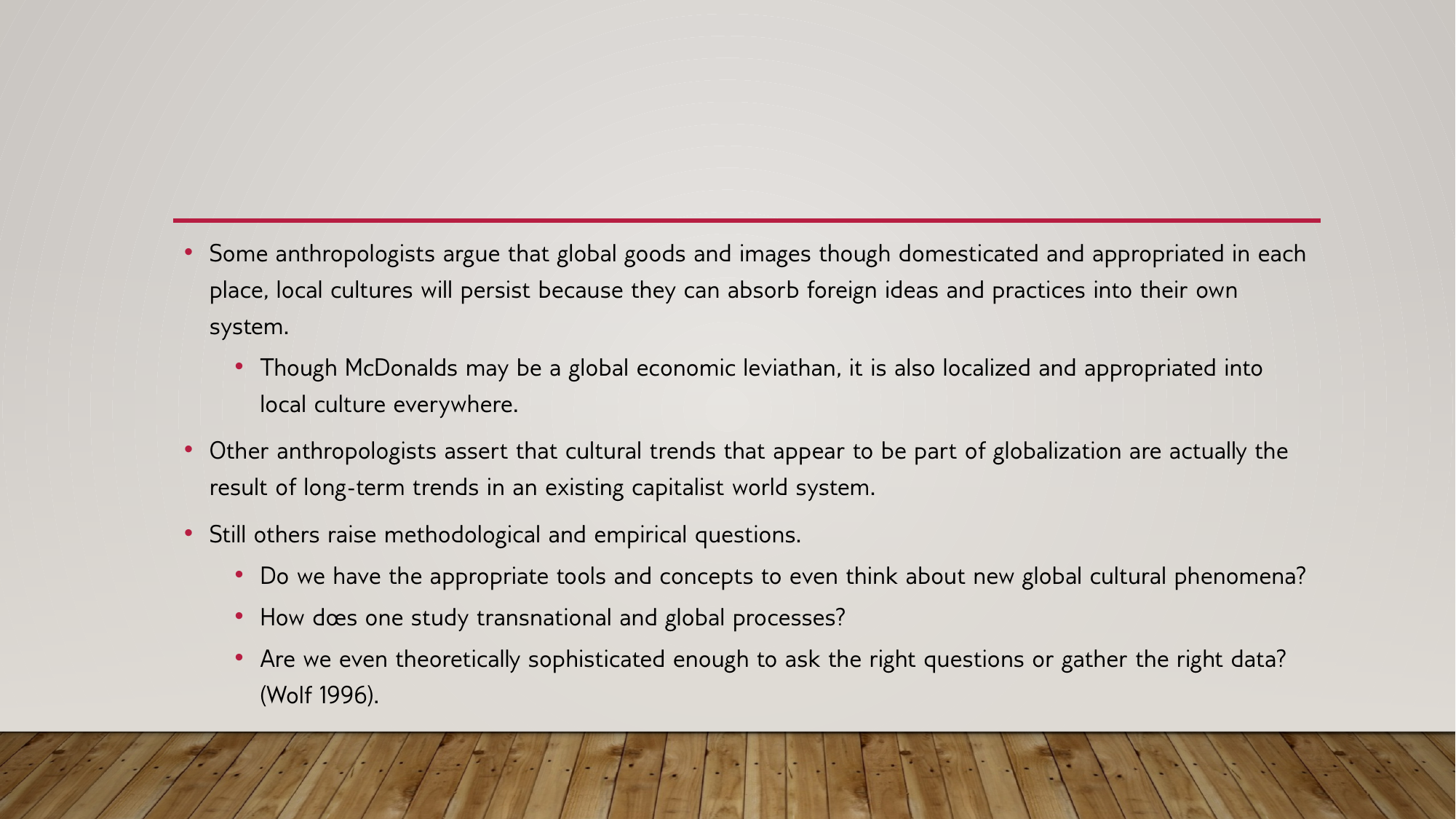

#
Some anthropologists argue that global goods and images though domesticated and appropriated in each place, local cultures will persist because they can absorb foreign ideas and practices into their own system.
Though McDonalds may be a global economic leviathan, it is also localized and appropriated into local culture everywhere.
Other anthropologists assert that cultural trends that appear to be part of globalization are actually the result of long-term trends in an existing capitalist world system.
Still others raise methodological and empirical questions.
Do we have the appropriate tools and concepts to even think about new global cultural phenomena?
How does one study transnational and global processes?
Are we even theoretically sophisticated enough to ask the right questions or gather the right data? (Wolf 1996).